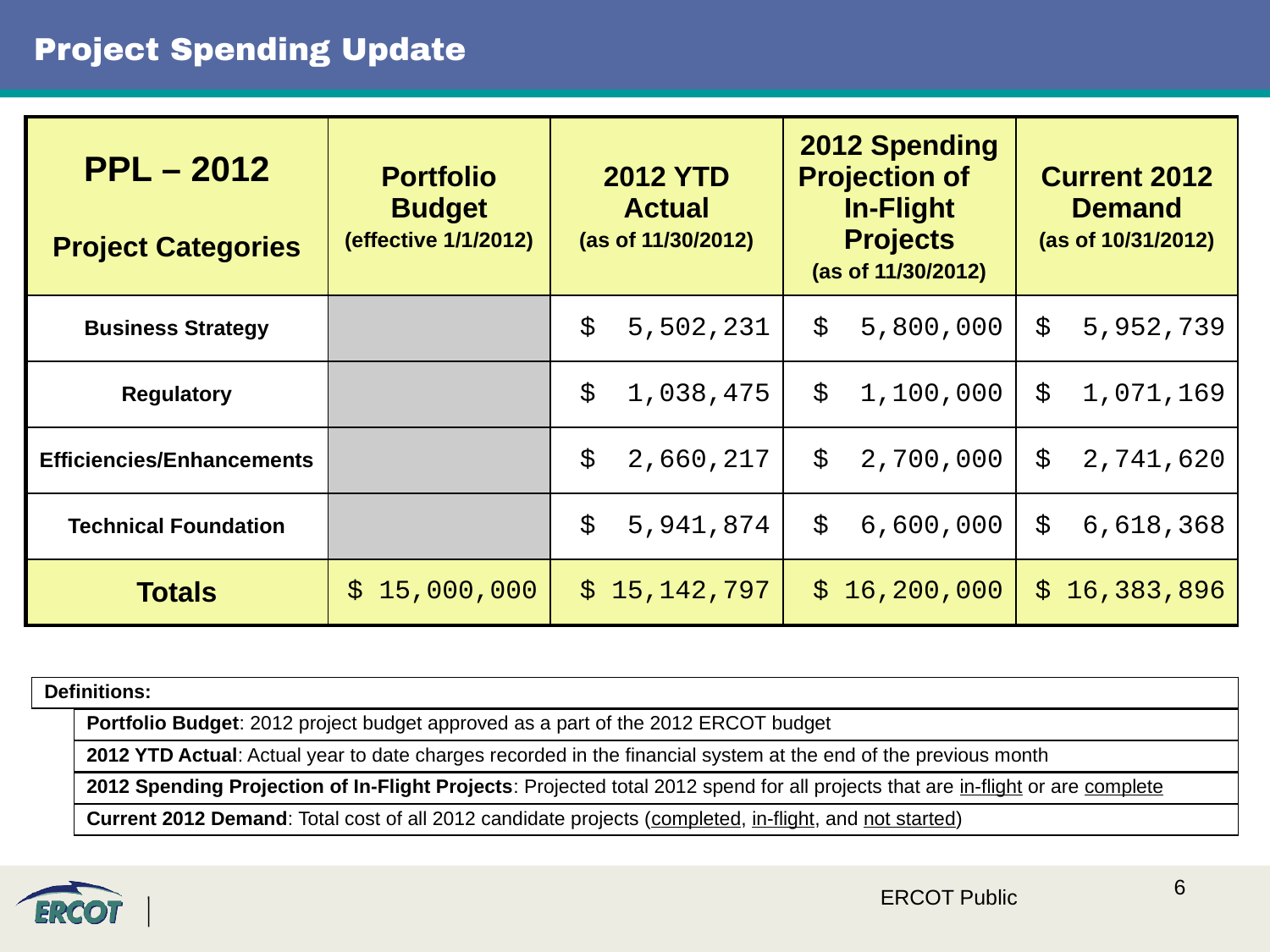

# Project Spending Update
| PPL – 2012 Project Categories | Portfolio Budget (effective 1/1/2012) | 2012 YTD Actual (as of 11/30/2012) | 2012 Spending Projection of In-Flight Projects (as of 11/30/2012) | Current 2012 Demand (as of 10/31/2012) |
| --- | --- | --- | --- | --- |
| Business Strategy |  | $ 5,502,231 | $ 5,800,000 | $ 5,952,739 |
| Regulatory |  | $ 1,038,475 | $ 1,100,000 | $ 1,071,169 |
| Efficiencies/Enhancements |  | $ 2,660,217 | $ 2,700,000 | $ 2,741,620 |
| Technical Foundation |  | $ 5,941,874 | $ 6,600,000 | $ 6,618,368 |
| Totals | $ 15,000,000 | $ 15,142,797 | $ 16,200,000 | $ 16,383,896 |
Definitions:
Portfolio Budget: 2012 project budget approved as a part of the 2012 ERCOT budget
2012 YTD Actual: Actual year to date charges recorded in the financial system at the end of the previous month
2012 Spending Projection of In-Flight Projects: Projected total 2012 spend for all projects that are in-flight or are complete
Current 2012 Demand: Total cost of all 2012 candidate projects (completed, in-flight, and not started)
ERCOT Public